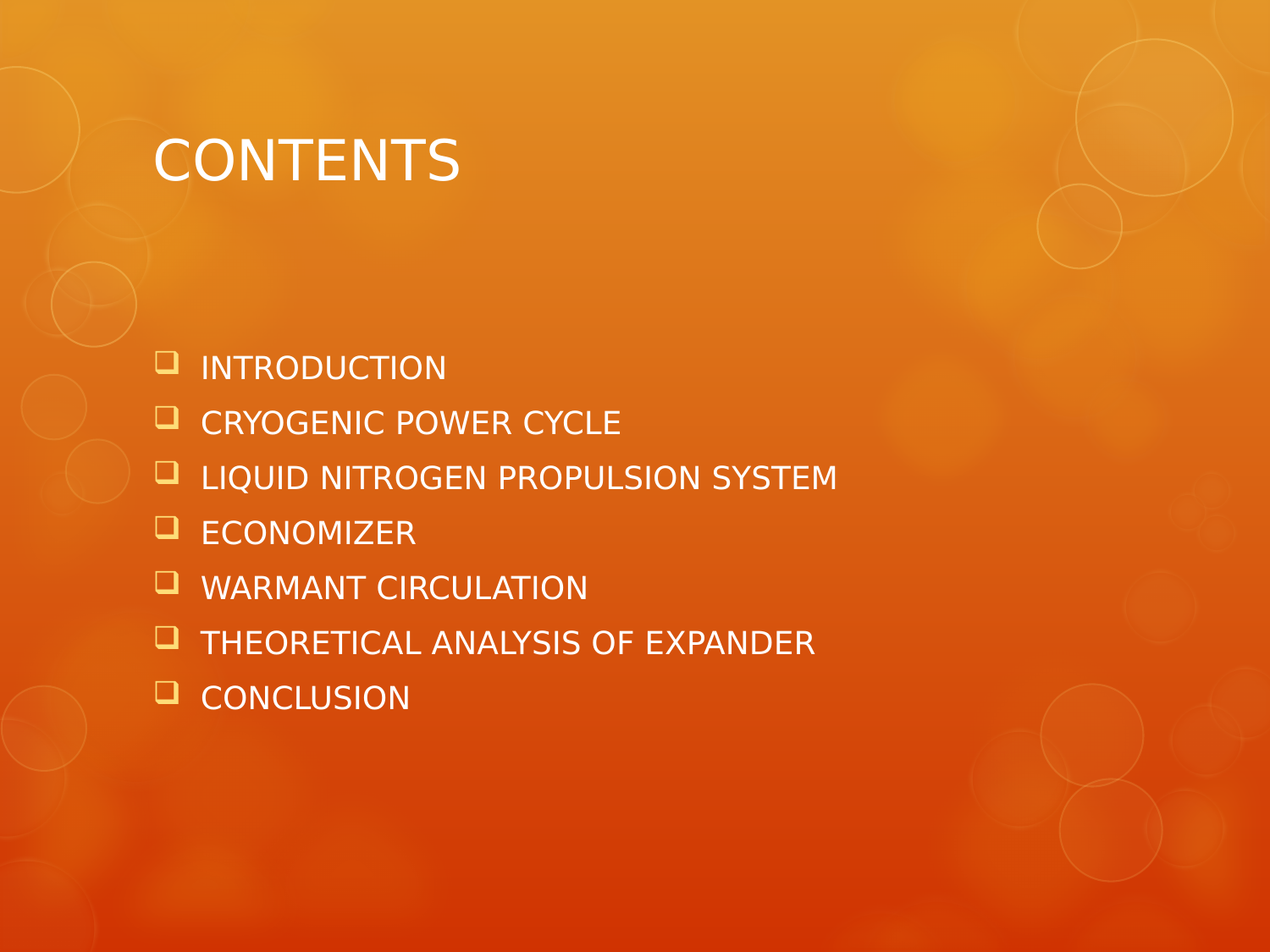

# CONTENTS
INTRODUCTION
CRYOGENIC POWER CYCLE
LIQUID NITROGEN PROPULSION SYSTEM
ECONOMIZER
WARMANT CIRCULATION
THEORETICAL ANALYSIS OF EXPANDER
CONCLUSION